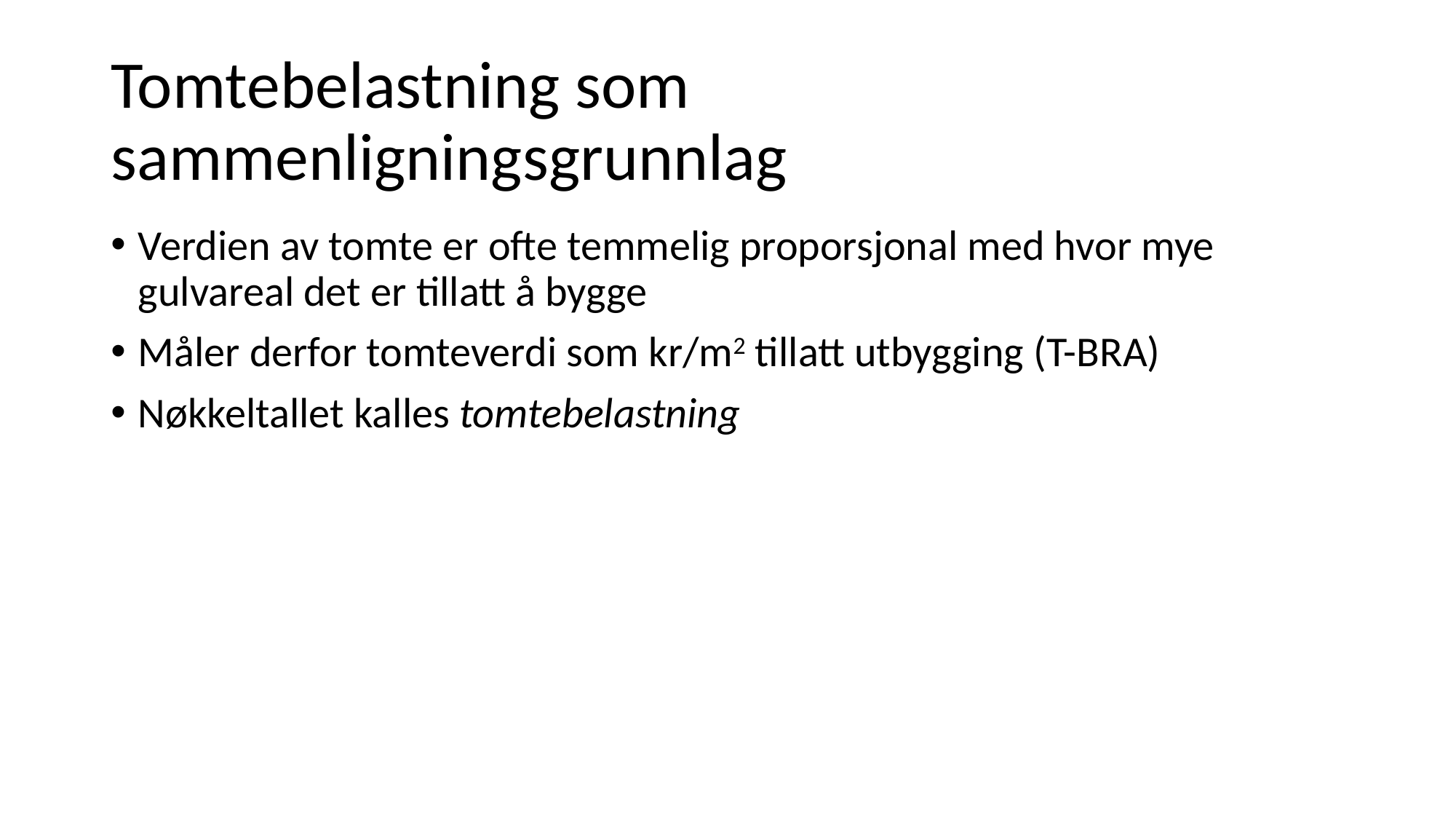

# Tomtebelastning som sammenligningsgrunnlag
Verdien av tomte er ofte temmelig proporsjonal med hvor mye gulvareal det er tillatt å bygge
Måler derfor tomteverdi som kr/m2 tillatt utbygging (T-BRA)
Nøkkeltallet kalles tomtebelastning